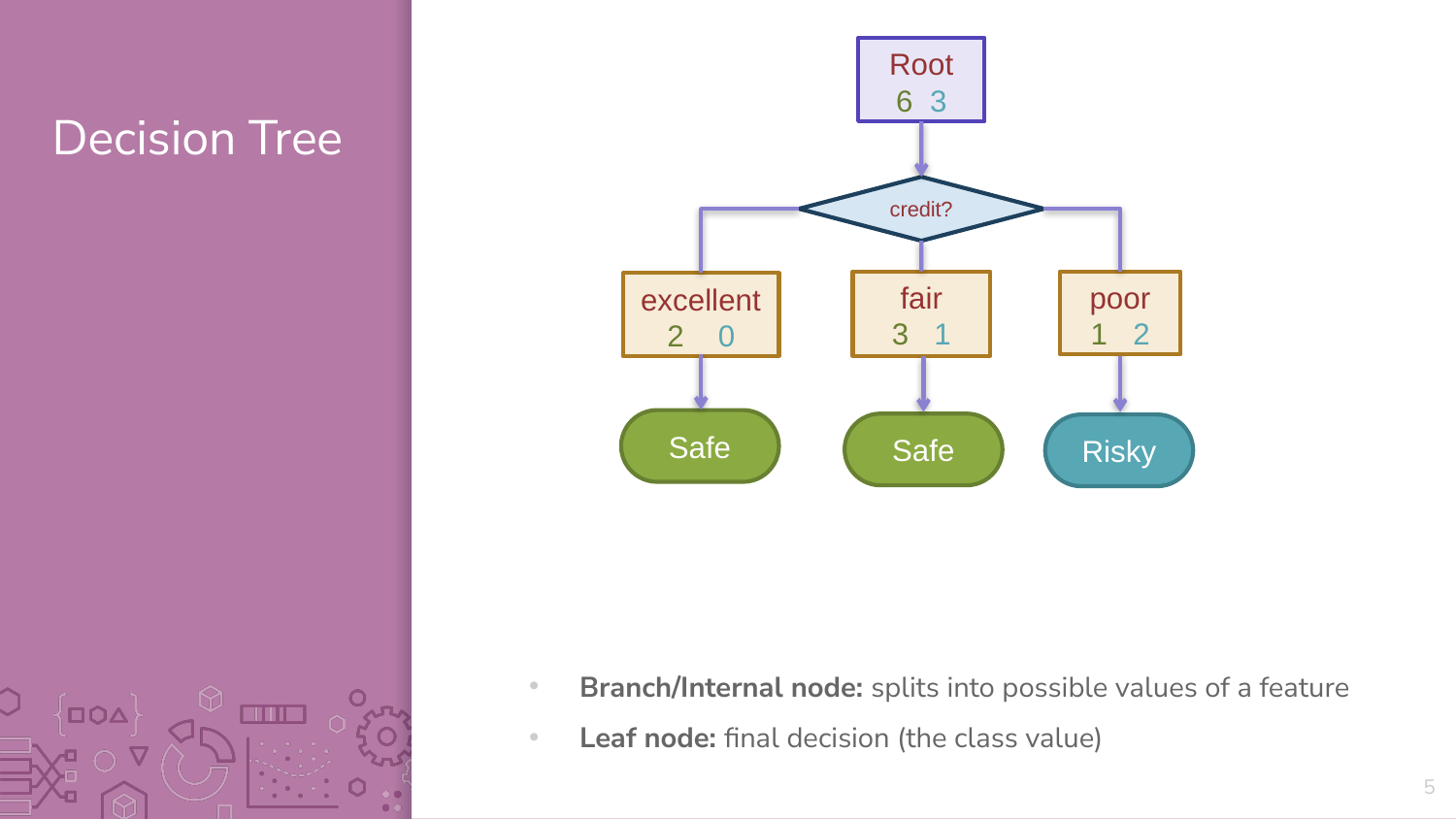

Root
6  3
# Decision Tree

Branch/Internal node: splits into possible values of a feature
Leaf node: final decision (the class value)

credit?
poor
1   2
fair
3   1

excellent
2    0
Safe
Safe
Risky
5